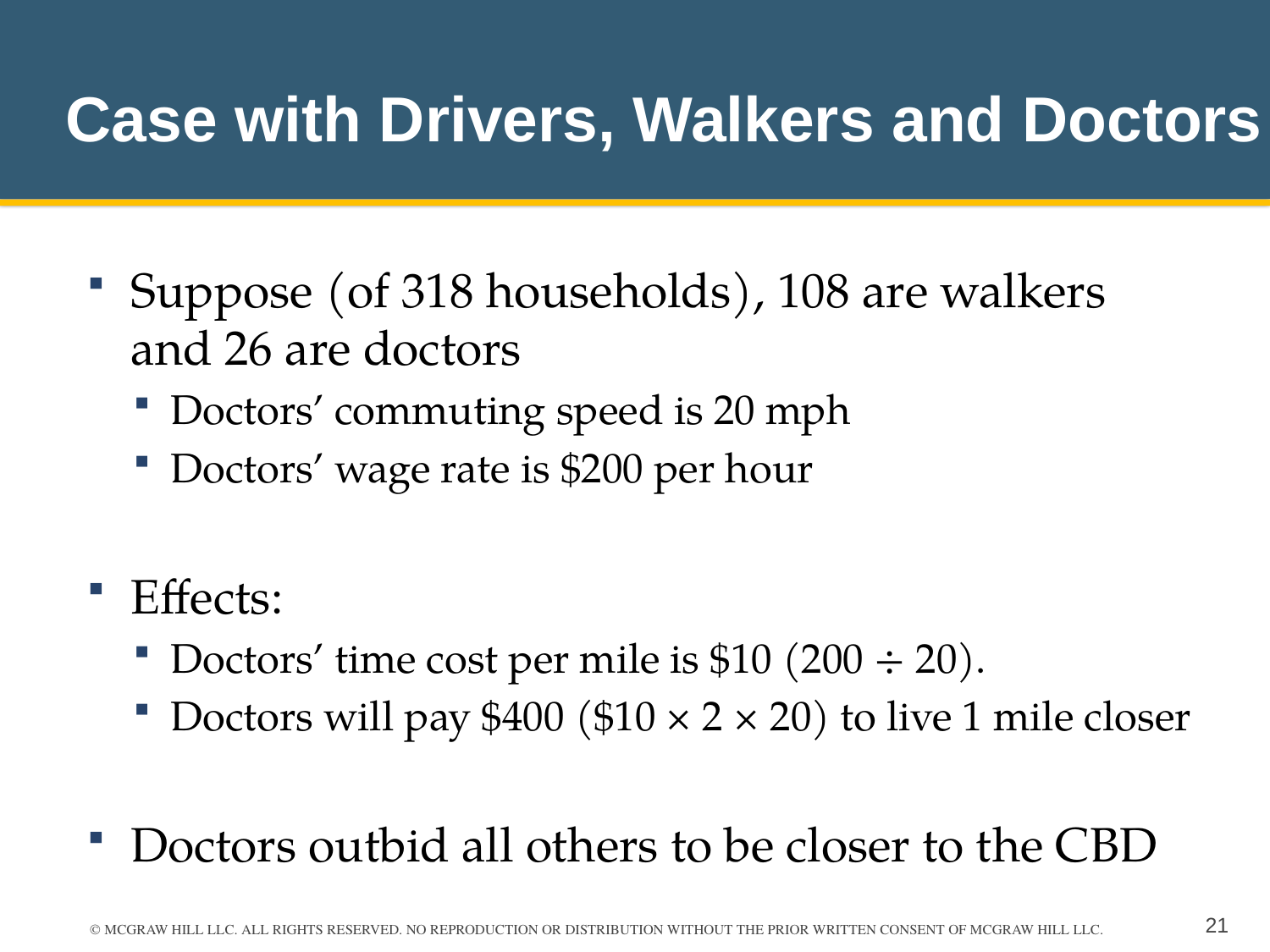

# Case with Drivers, Walkers and Doctors
Suppose (of 318 households), 108 are walkers and 26 are doctors
Doctors’ commuting speed is 20 mph
Doctors’ wage rate is $200 per hour

Effects:
Doctors’ time cost per mile is $10 (200 ÷ 20).
Doctors will pay $400 ($10 × 2 × 20) to live 1 mile closer

Doctors outbid all others to be closer to the CBD
© MCGRAW HILL LLC. ALL RIGHTS RESERVED. NO REPRODUCTION OR DISTRIBUTION WITHOUT THE PRIOR WRITTEN CONSENT OF MCGRAW HILL LLC.
21